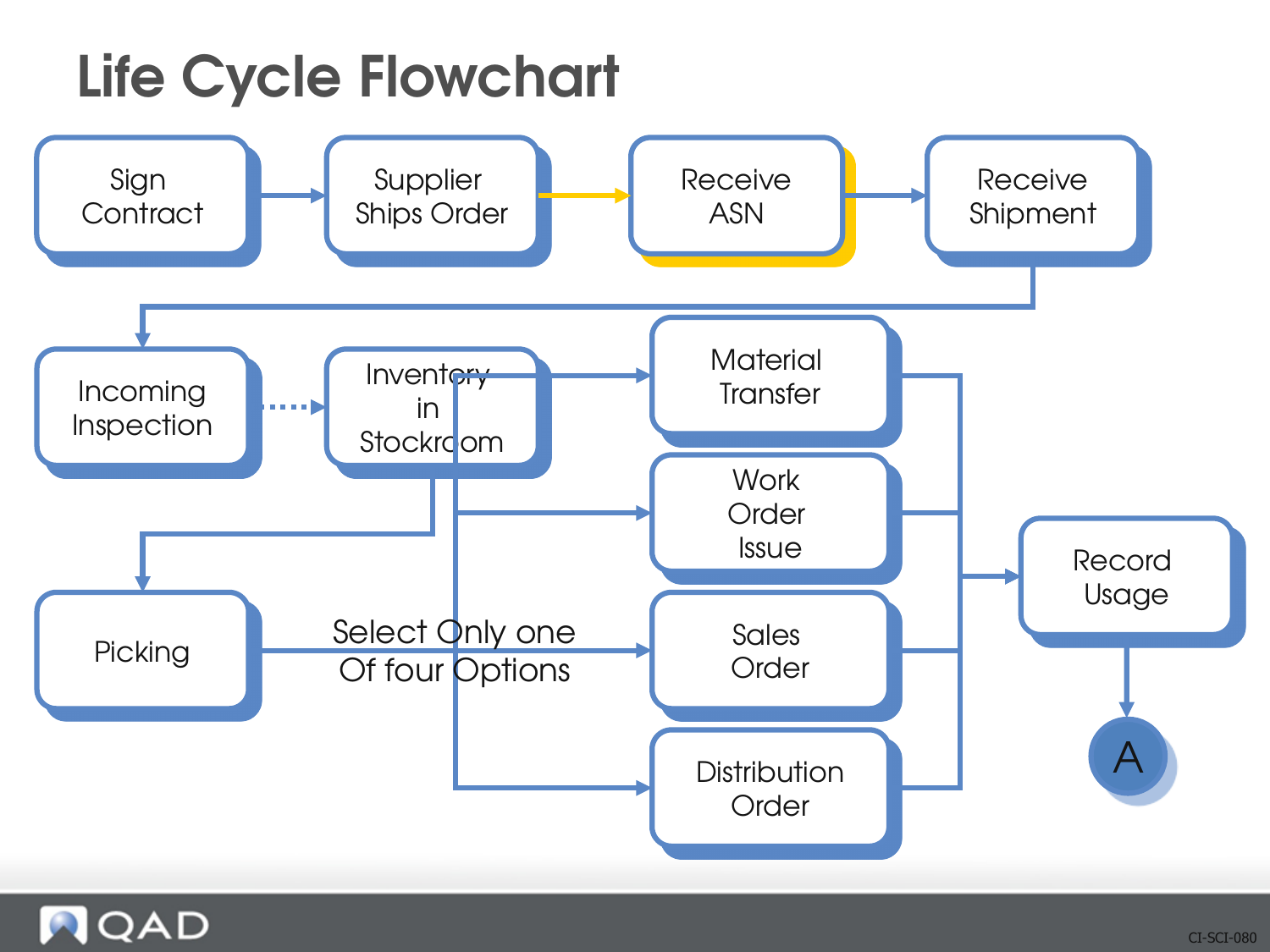

# Life Cycle Flowchart
Sign
Contract
Supplier
Ships Order
Receive
ASN
Receive Shipment
Material
Transfer
Incoming Inspection
Inventory
in
Stockroom
Work
Order
Issue
Record
Usage
Picking
Sales
Order
Select Only one
Of four Options
A

Distribution Order
CI-SCI-080